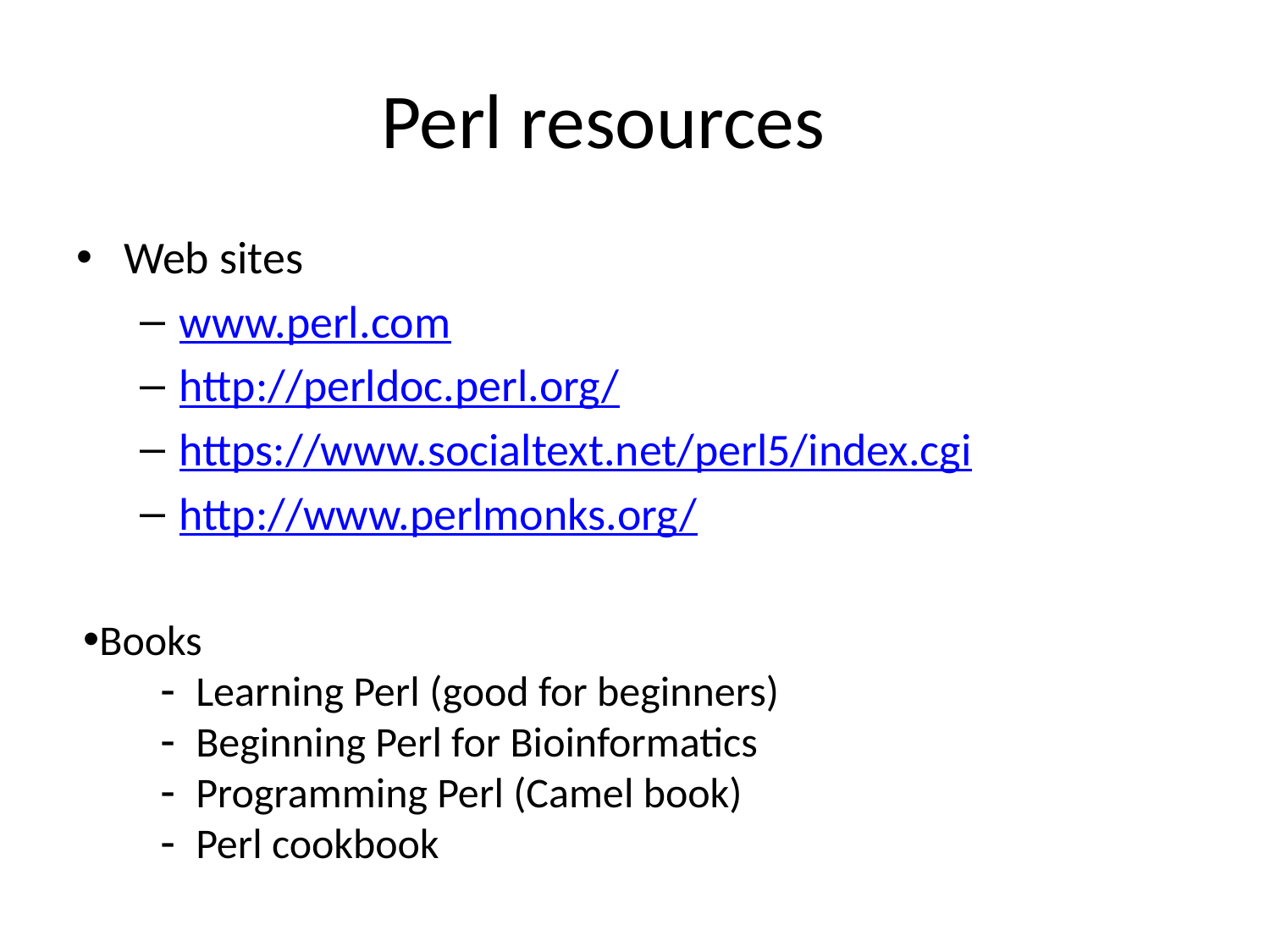

# Perl resources
Web sites
www.perl.com
http://perldoc.perl.org/
https://www.socialtext.net/perl5/index.cgi
http://www.perlmonks.org/

Books
 Learning Perl (good for beginners)
 Beginning Perl for Bioinformatics
 Programming Perl (Camel book)
 Perl cookbook